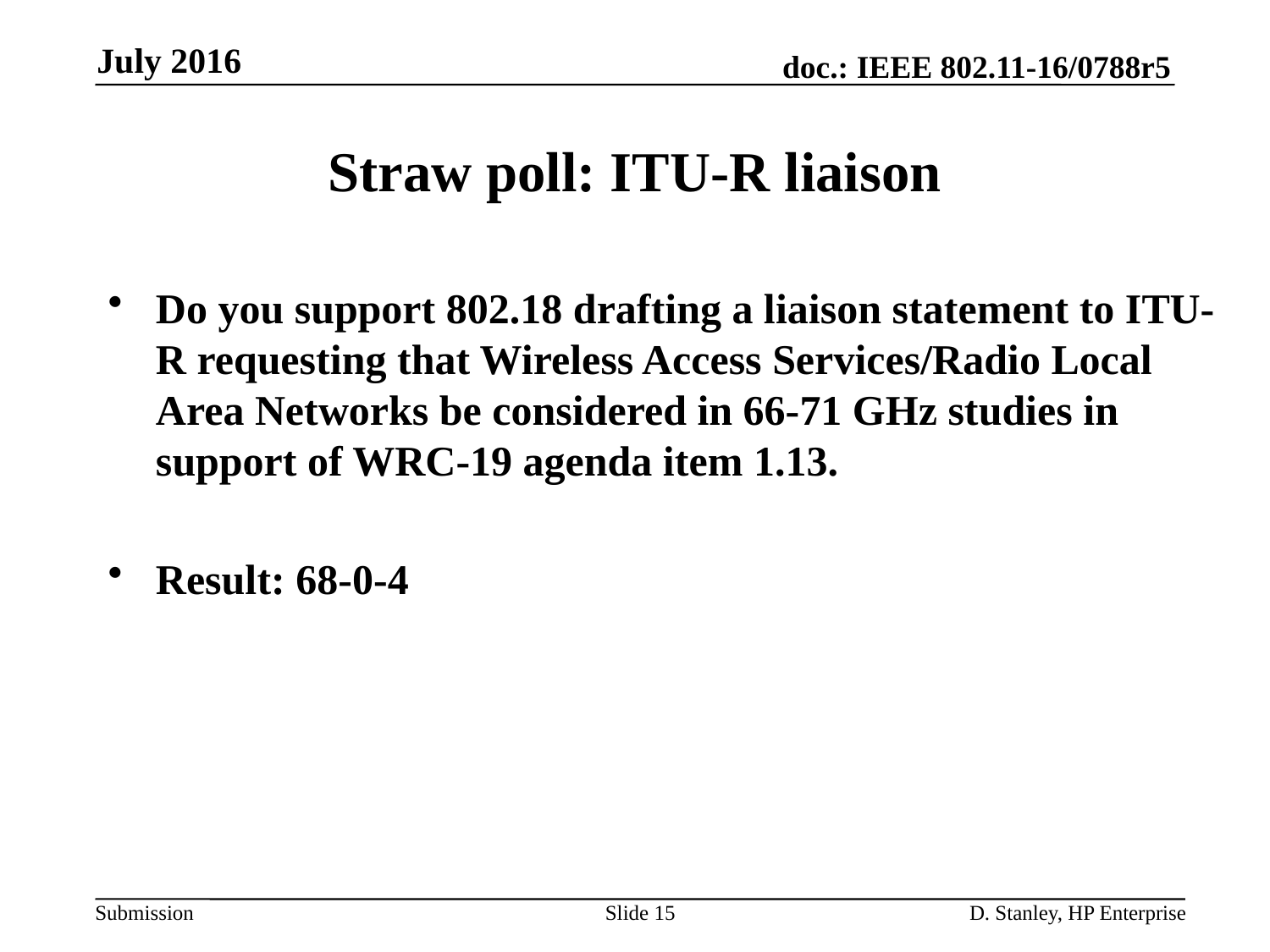

July 2016
# Straw poll: ITU-R liaison
Do you support 802.18 drafting a liaison statement to ITU-R requesting that Wireless Access Services/Radio Local Area Networks be considered in 66-71 GHz studies in support of WRC-19 agenda item 1.13.

Result: 68-0-4

Slide 15
D. Stanley, HP Enterprise